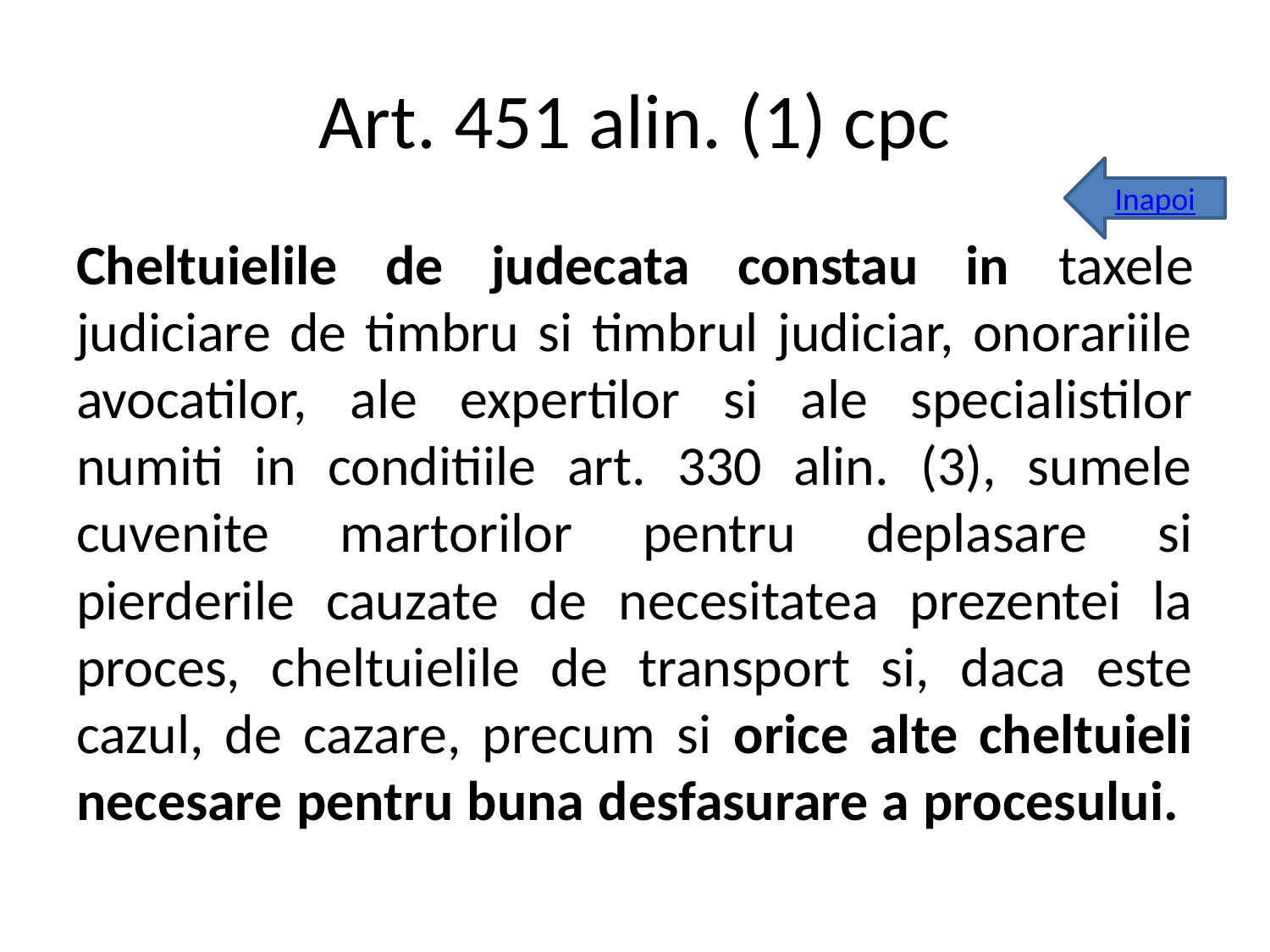

# Art. 451 alin. (1) cpc
Inapoi
Cheltuielile de judecata constau in taxele judiciare de timbru si timbrul judiciar, onorariile avocatilor, ale expertilor si ale specialistilor numiti in conditiile art. 330 alin. (3), sumele cuvenite martorilor pentru deplasare si pierderile cauzate de necesitatea prezentei la proces, cheltuielile de transport si, daca este cazul, de cazare, precum si orice alte cheltuieli necesare pentru buna desfasurare a procesului.